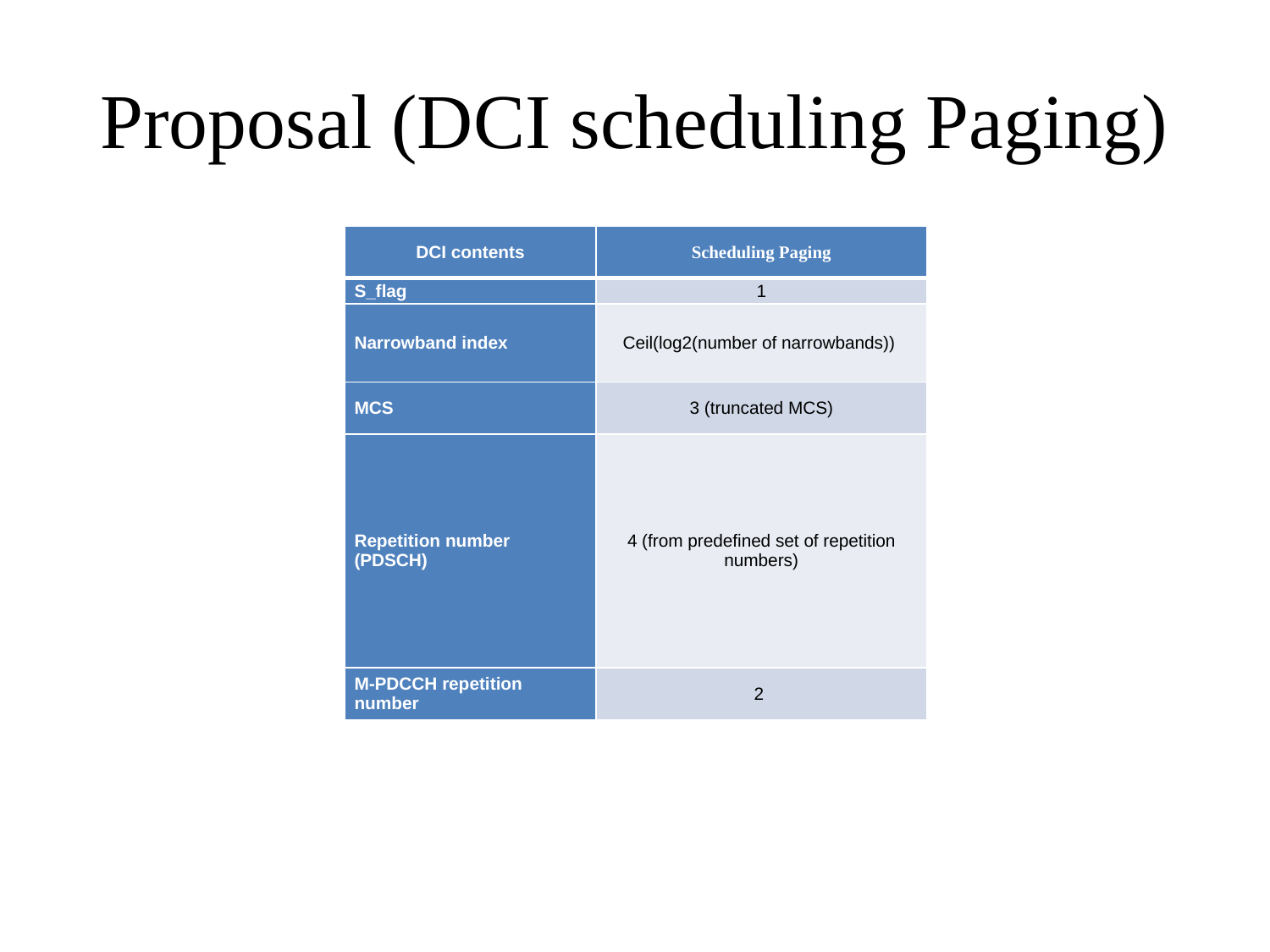

# Proposal (DCI scheduling Paging)
| DCI contents | Scheduling Paging |
| --- | --- |
| S\_flag | 1 |
| Narrowband index | Ceil(log2(number of narrowbands)) |
| MCS | 3 (truncated MCS) |
| Repetition number (PDSCH) | 4 (from predefined set of repetition numbers) |
| M-PDCCH repetition number | 2 |